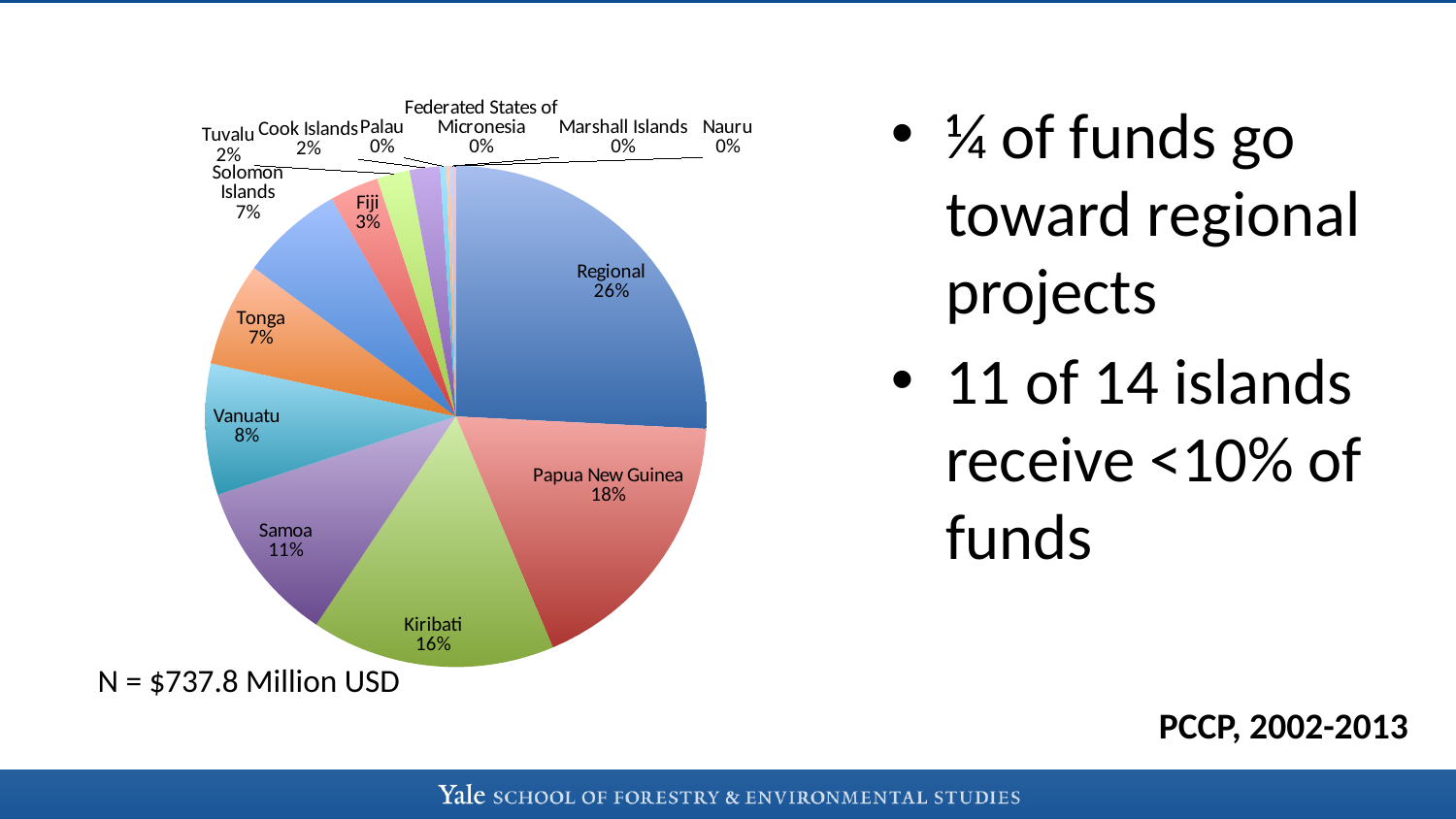

### Chart

| Category |  |
|---|---|
| Regional | 190244216.0 |
| Papua New Guinea | 131916592.0 |
| Kiribati | 116096936.0 |
| Samoa | 77804828.0 |
| Vanuatu | 62394213.0 |
| Tonga | 49512000.0 |
| Solomon Islands | 49023810.0 |
| Fiji | 23389280.0 |
| Tuvalu | 15578812.0 |
| Cook Islands | 14489927.0 |
| Palau | 2958590.0 |
| Federated States of Micronesia | 1913590.0 |
| Marshall Islands | 1795110.0 |
| Nauru | 683425.0 |
| American Samoa | None |
| Niue | None |
¼ of funds go toward regional projects
11 of 14 islands receive <10% of funds
N = $737.8 Million USD
PCCP, 2002-2013